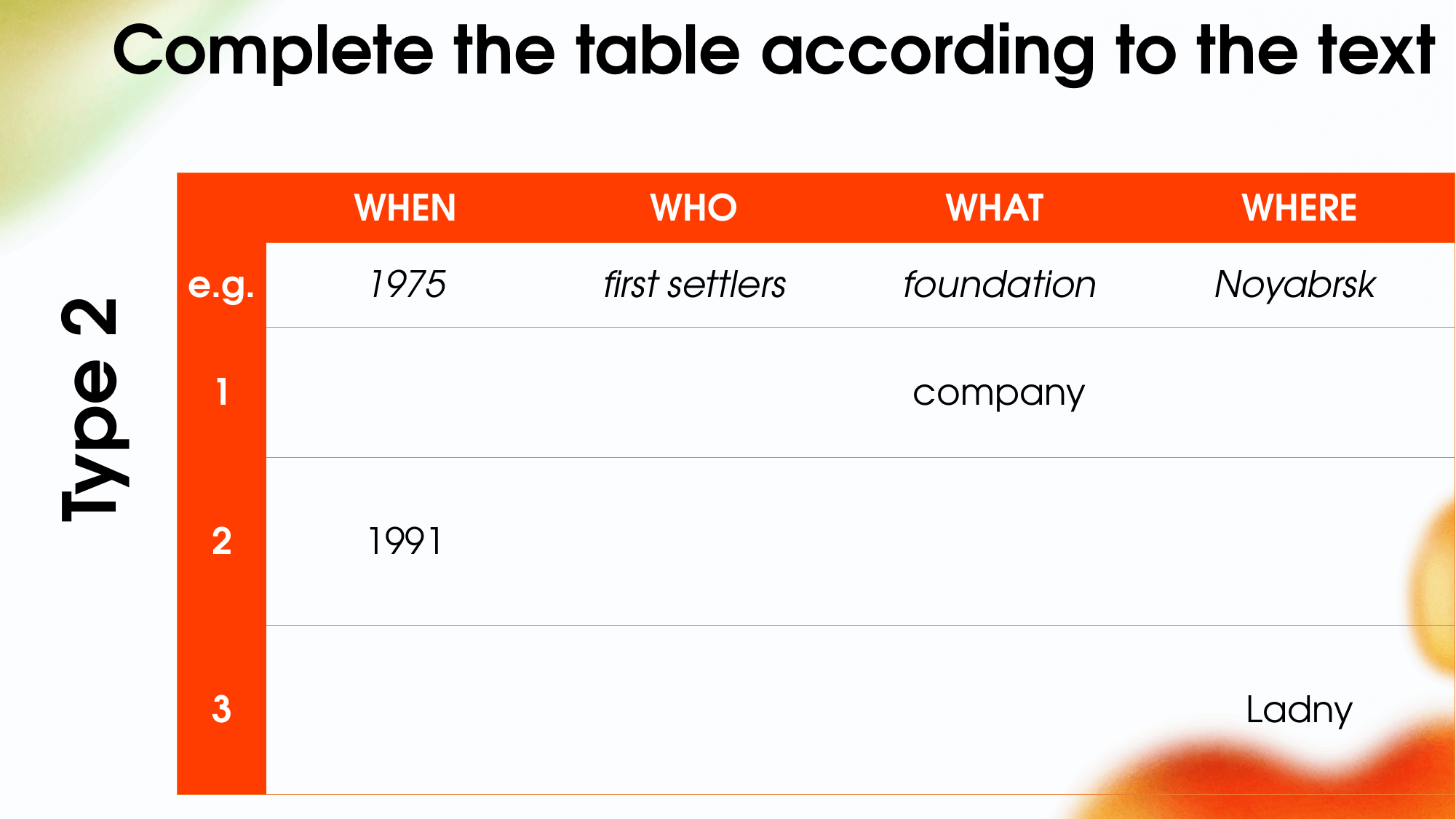

Complete the table according to the text
|  | WHEN | WHO | WHAT | WHERE |
| --- | --- | --- | --- | --- |
| e.g. | 1975 | first settlers | foundation | Noyabrsk |
| 1 |  |  | company |  |
| 2 | 1991 |  |  |  |
| 3 |  |  |  | Ladny |
Type 2